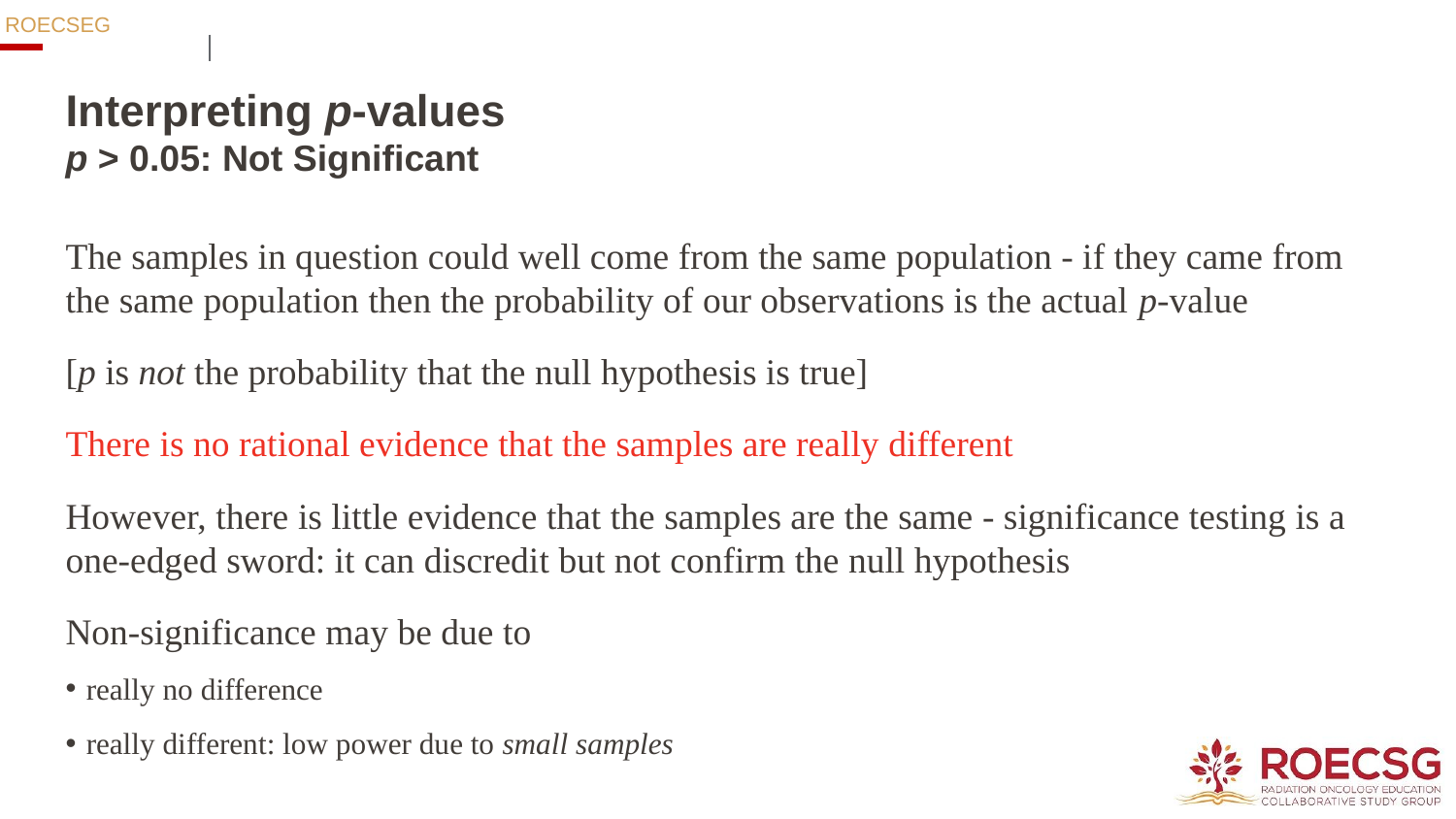

# Interpreting p-values p > 0.05: Not Significant
The samples in question could well come from the same population - if they came from the same population then the probability of our observations is the actual p-value
[p is not the probability that the null hypothesis is true]
There is no rational evidence that the samples are really different
However, there is little evidence that the samples are the same - significance testing is a one-edged sword: it can discredit but not confirm the null hypothesis
Non-significance may be due to
really no difference
really different: low power due to small samples